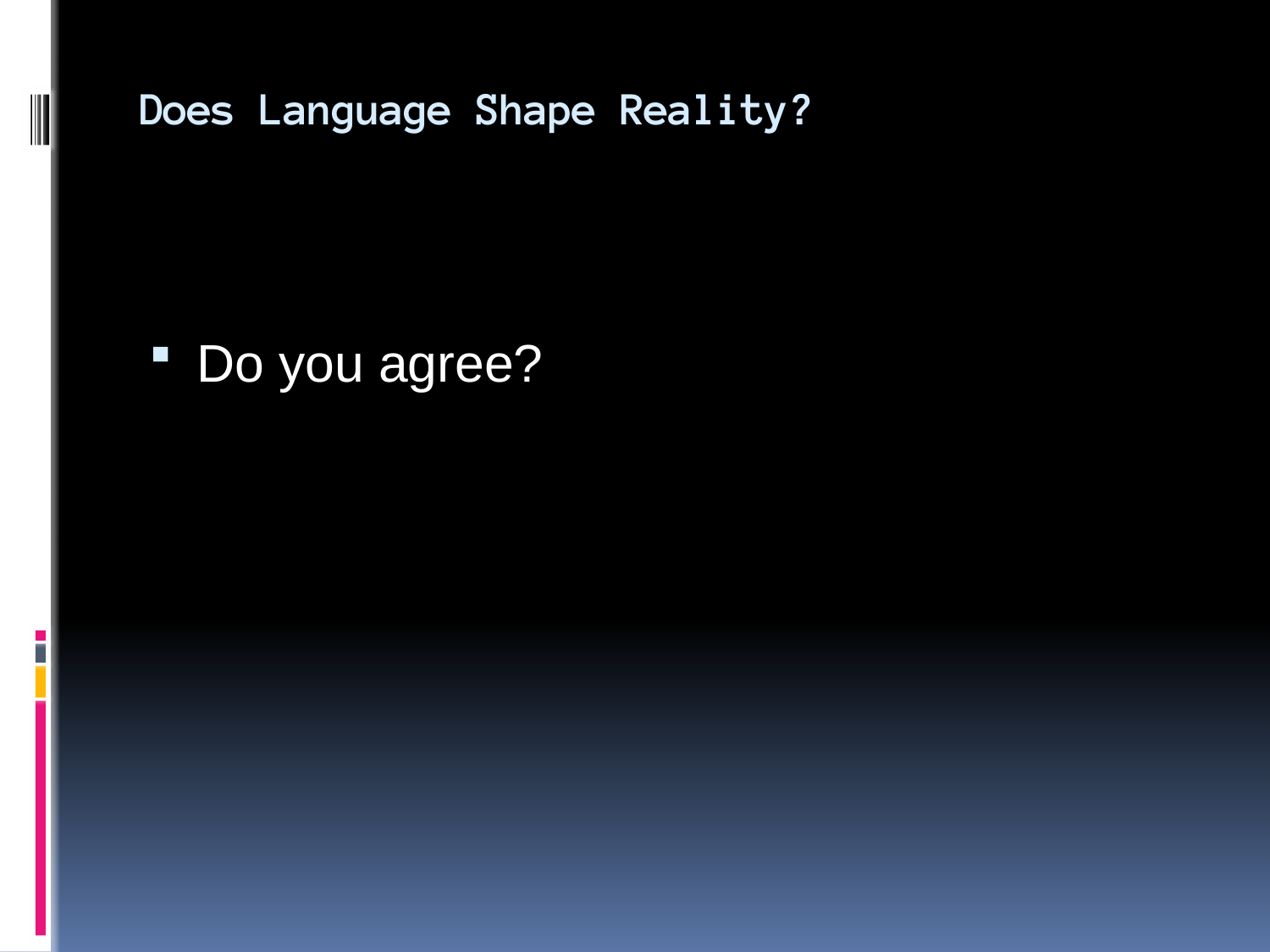

# Does Language Shape Reality?

Do you agree?